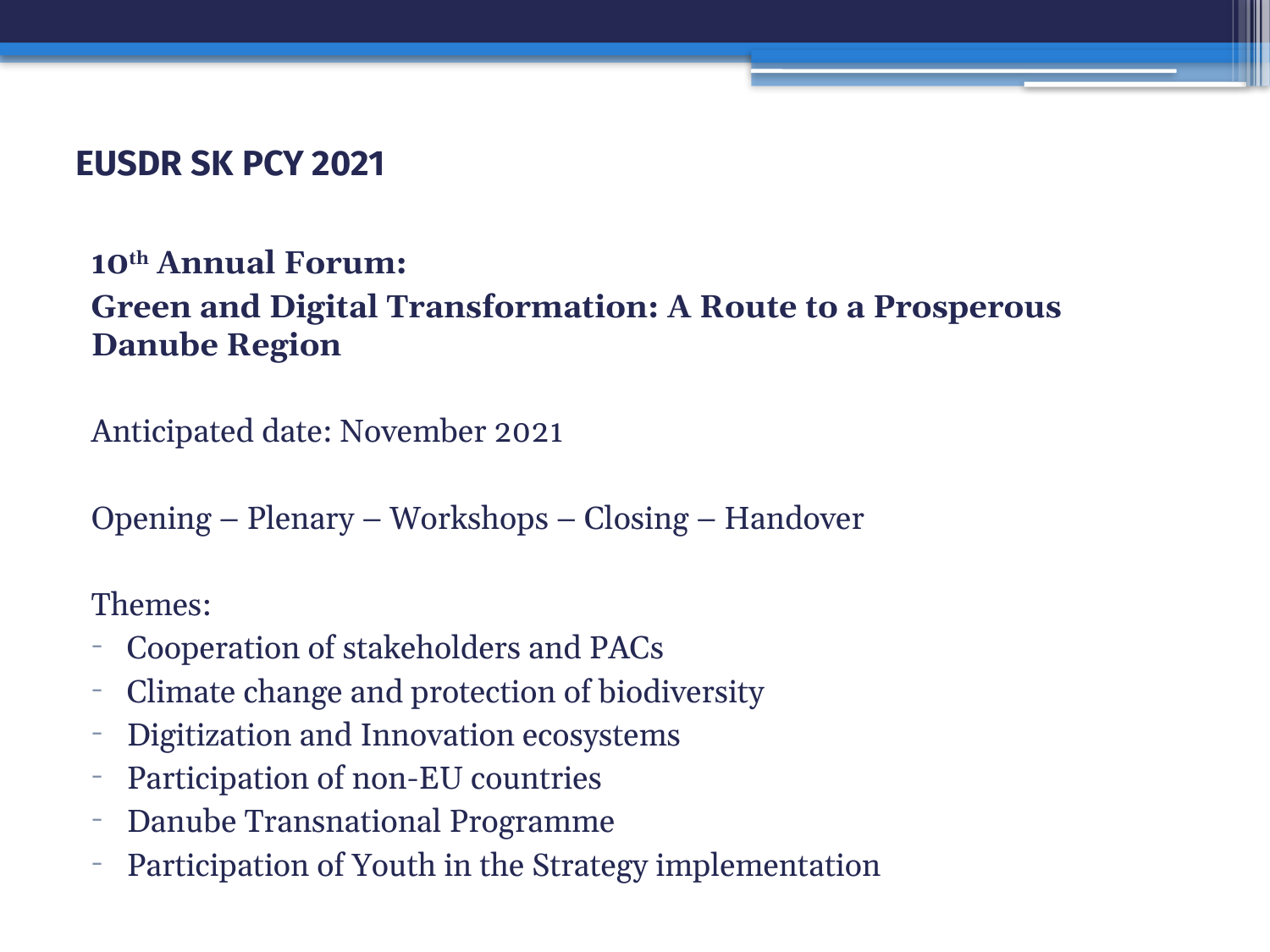

# EUSDR SK PCY 2021
10th Annual Forum:
Green and Digital Transformation: A Route to a Prosperous Danube Region

Anticipated date: November 2021

Opening – Plenary – Workshops – Closing – Handover

Themes:
Cooperation of stakeholders and PACs
Climate change and protection of biodiversity
Digitization and Innovation ecosystems
Participation of non-EU countries
Danube Transnational Programme
Participation of Youth in the Strategy implementation